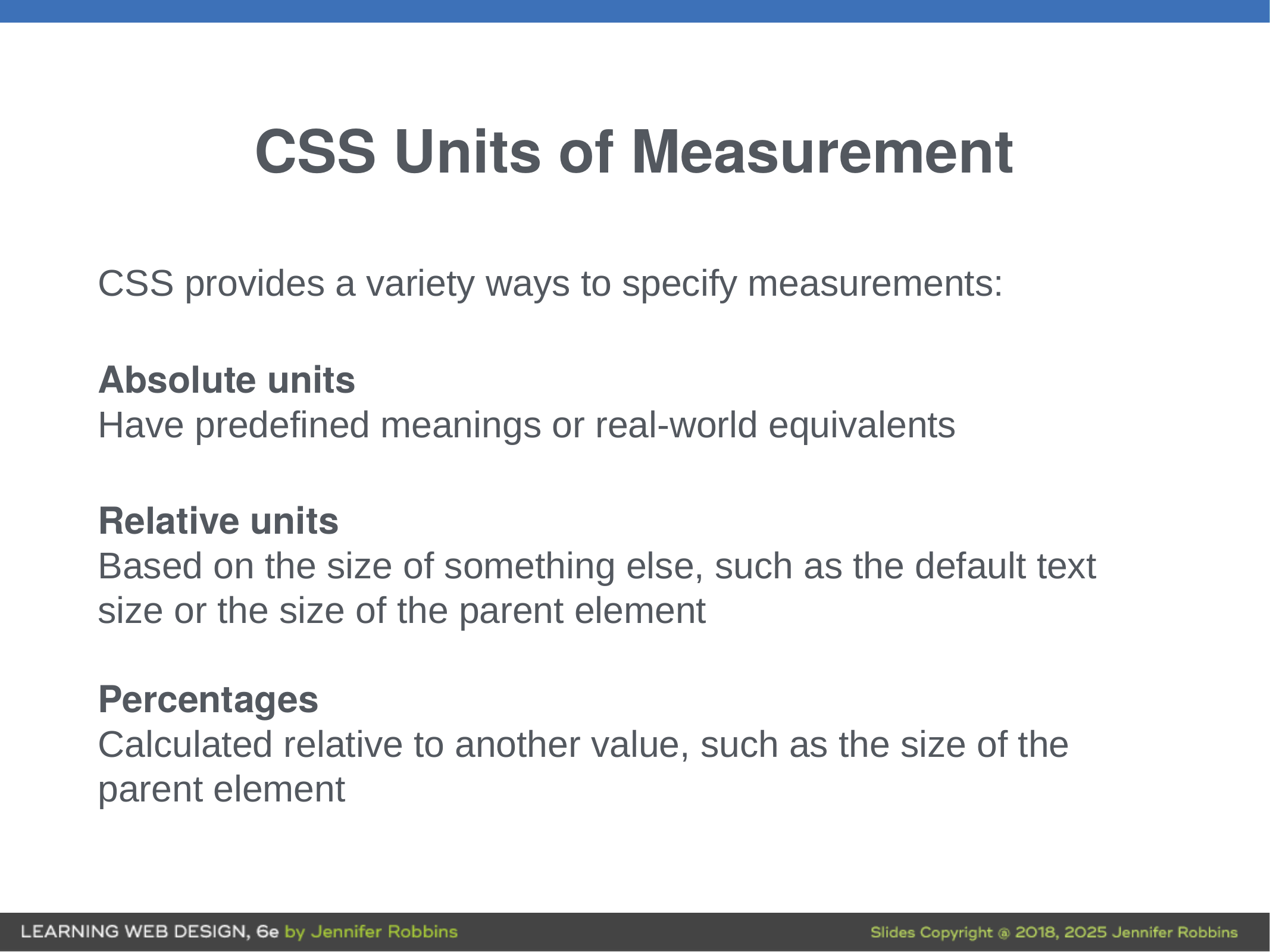

# CSS Units of Measurement
CSS provides a variety ways to specify measurements:
Absolute units
Have predefined meanings or real-world equivalents
Relative units
Based on the size of something else, such as the default text size or the size of the parent element

Percentages
Calculated relative to another value, such as the size of the parent element